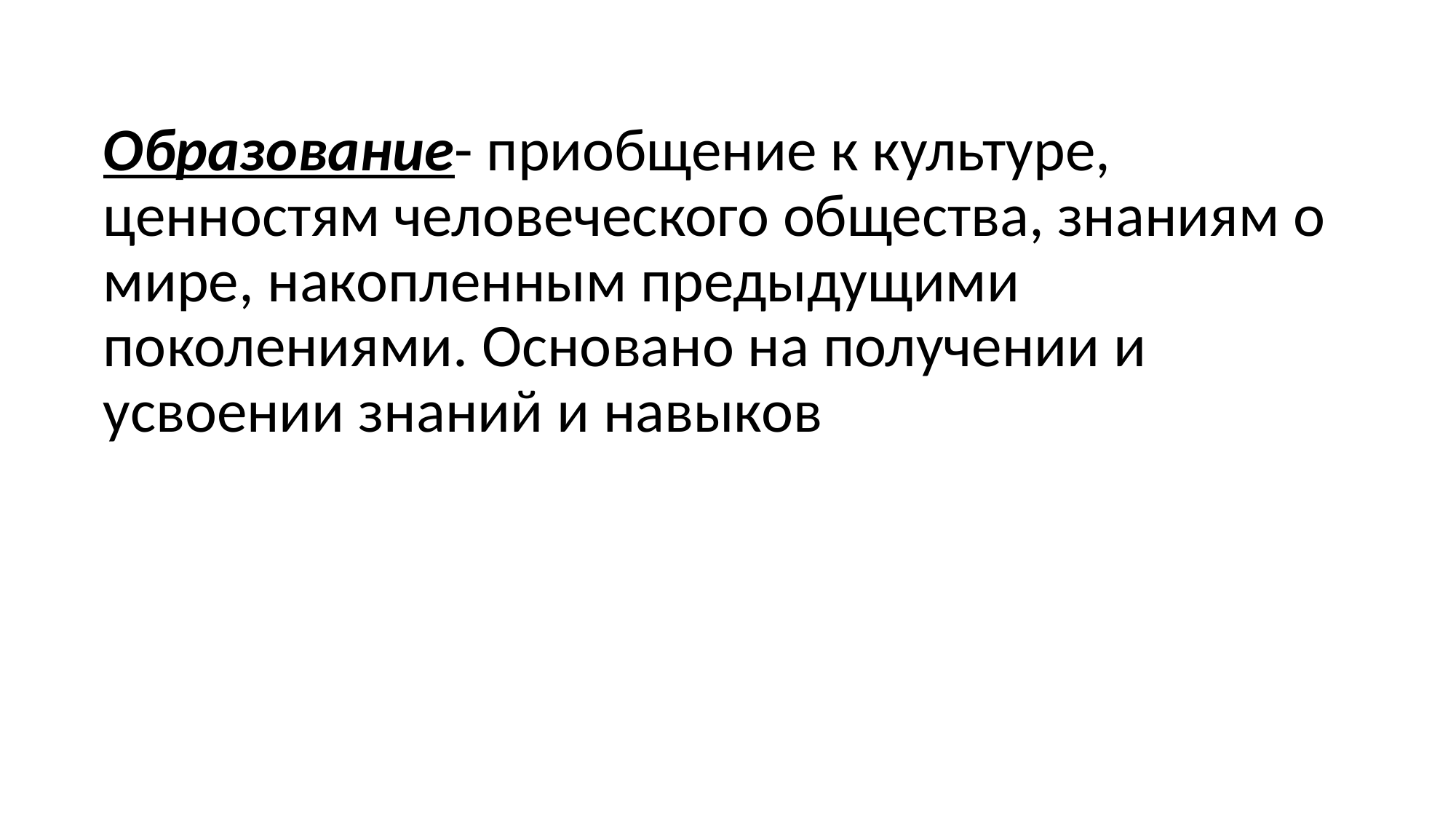

Образование- приобщение к культуре, ценностям человеческого общества, знаниям о мире, накопленным предыдущими поколениями. Основано на получении и усвоении знаний и навыков